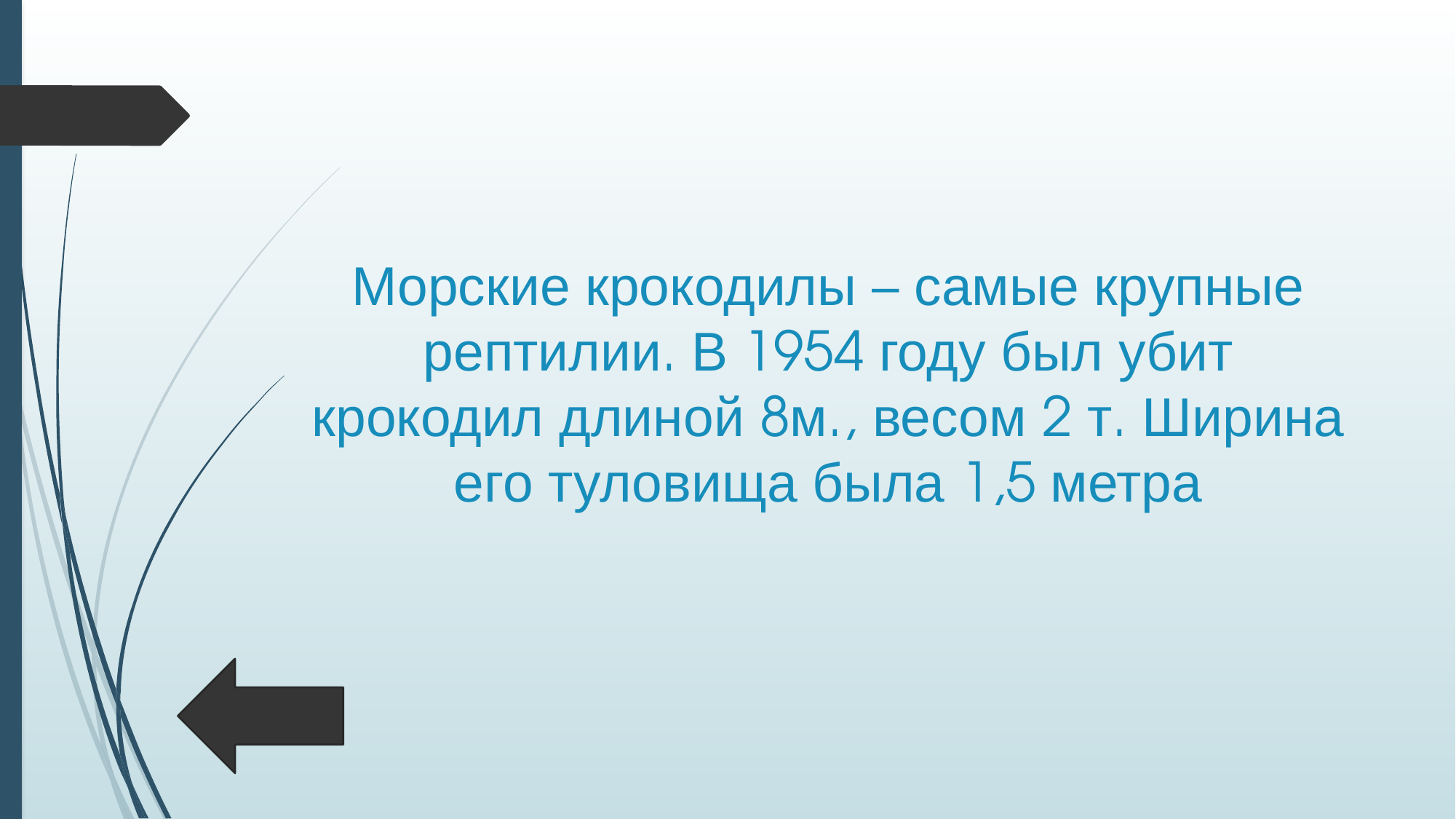

# Морские крокодилы – самые крупные рептилии. В 1954 году был убит крокодил длиной 8м., весом 2 т. Ширина его туловища была 1,5 метра